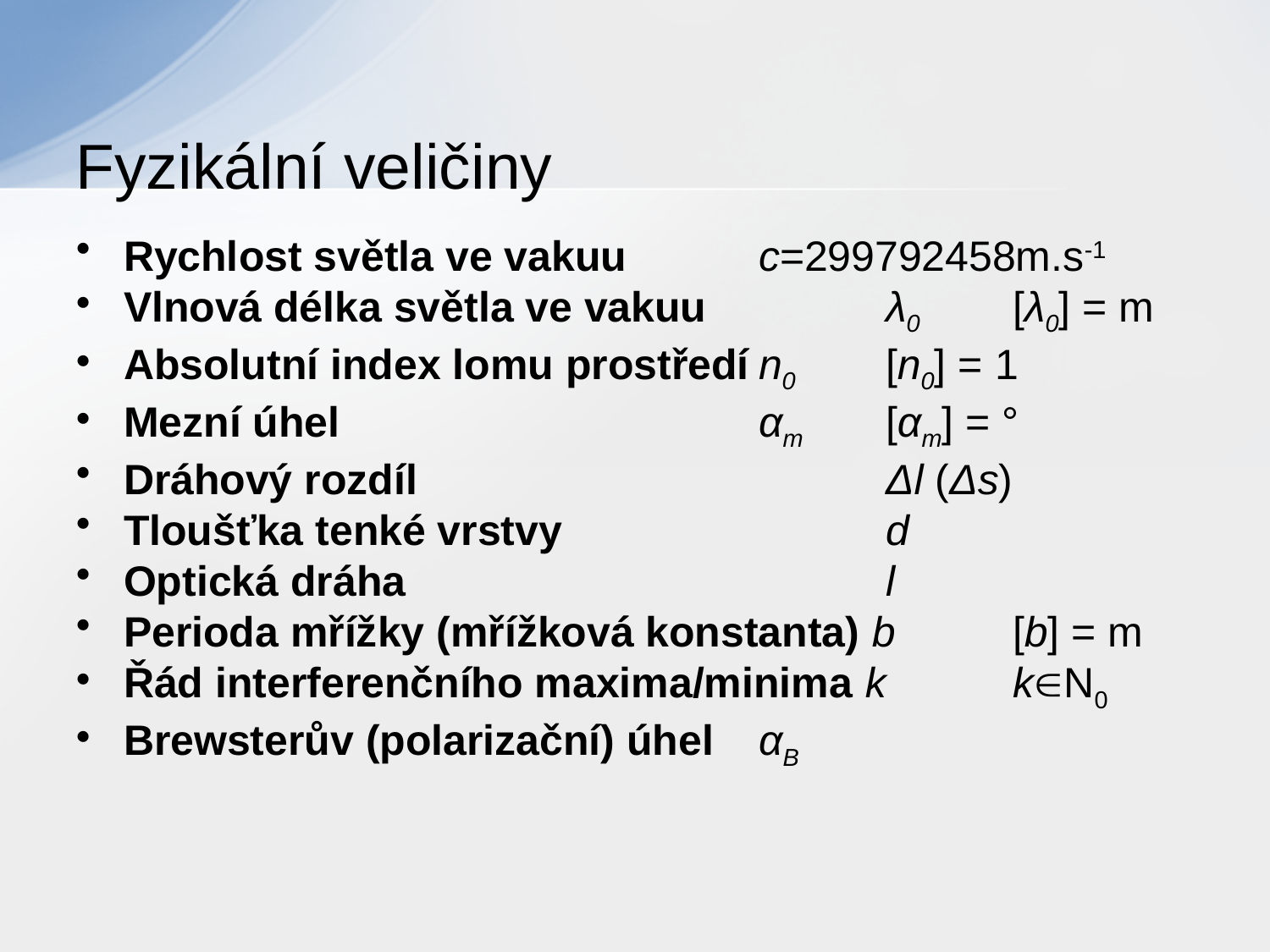

# Fyzikální veličiny
Rychlost světla ve vakuu		c=299792458m.s-1
Vlnová délka světla ve vakuu		λ0	[λ0] = m
Absolutní index lomu prostředí	n0 	[n0] = 1
Mezní úhel				αm	[αm] = °
Dráhový rozdíl				Δl (Δs)
Tloušťka tenké vrstvy			d
Optická dráha				l
Perioda mřížky (mřížková konstanta) b	[b] = m
Řád interferenčního maxima/minima k	k∈N0
Brewsterův (polarizační) úhel	αB